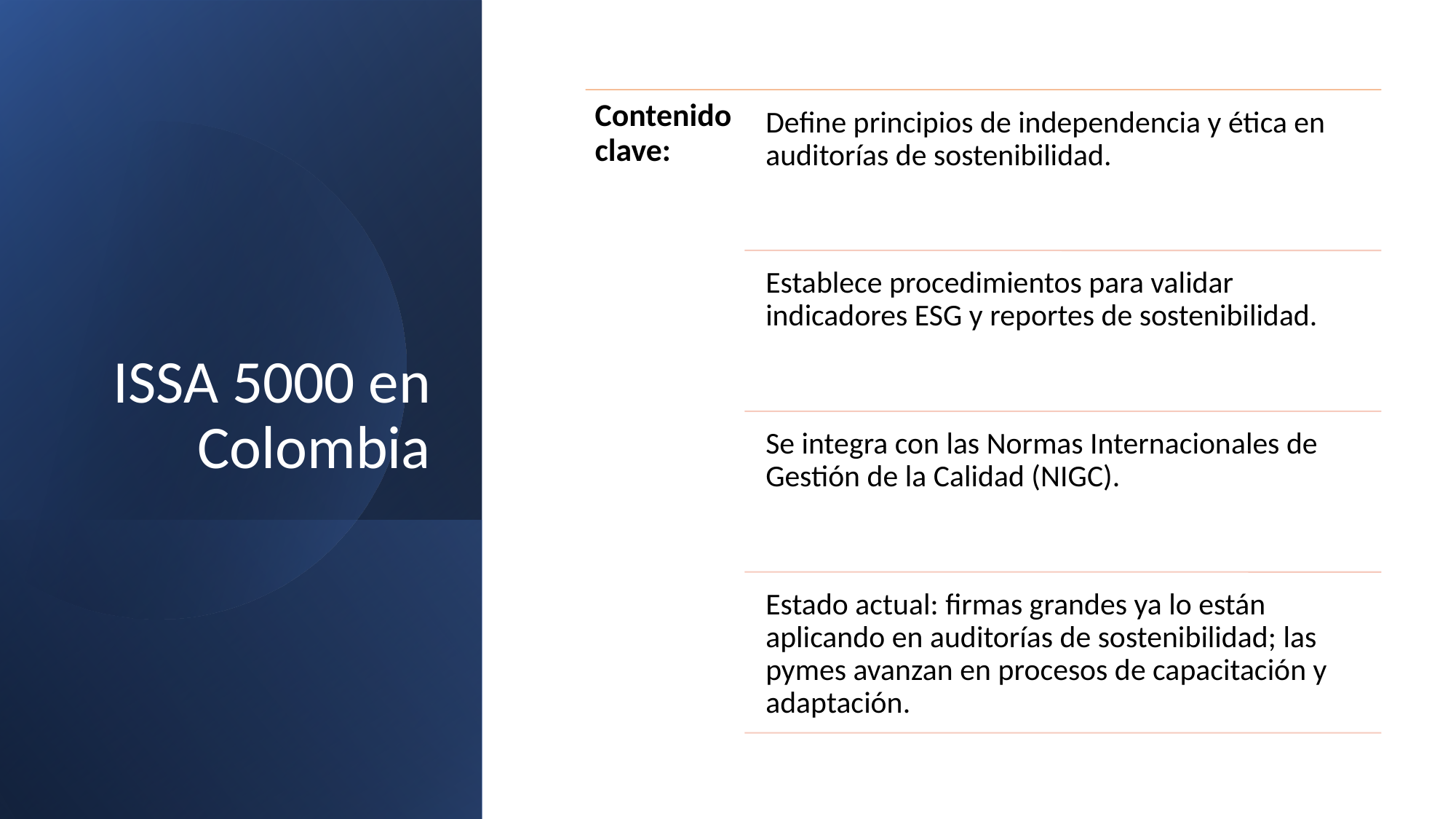

Contenido clave:
Define principios de independencia y ética en auditorías de sostenibilidad.
Establece procedimientos para validar indicadores ESG y reportes de sostenibilidad.
Se integra con las Normas Internacionales de Gestión de la Calidad (NIGC).
Estado actual: firmas grandes ya lo están aplicando en auditorías de sostenibilidad; las pymes avanzan en procesos de capacitación y adaptación.

# ISSA 5000 en Colombia